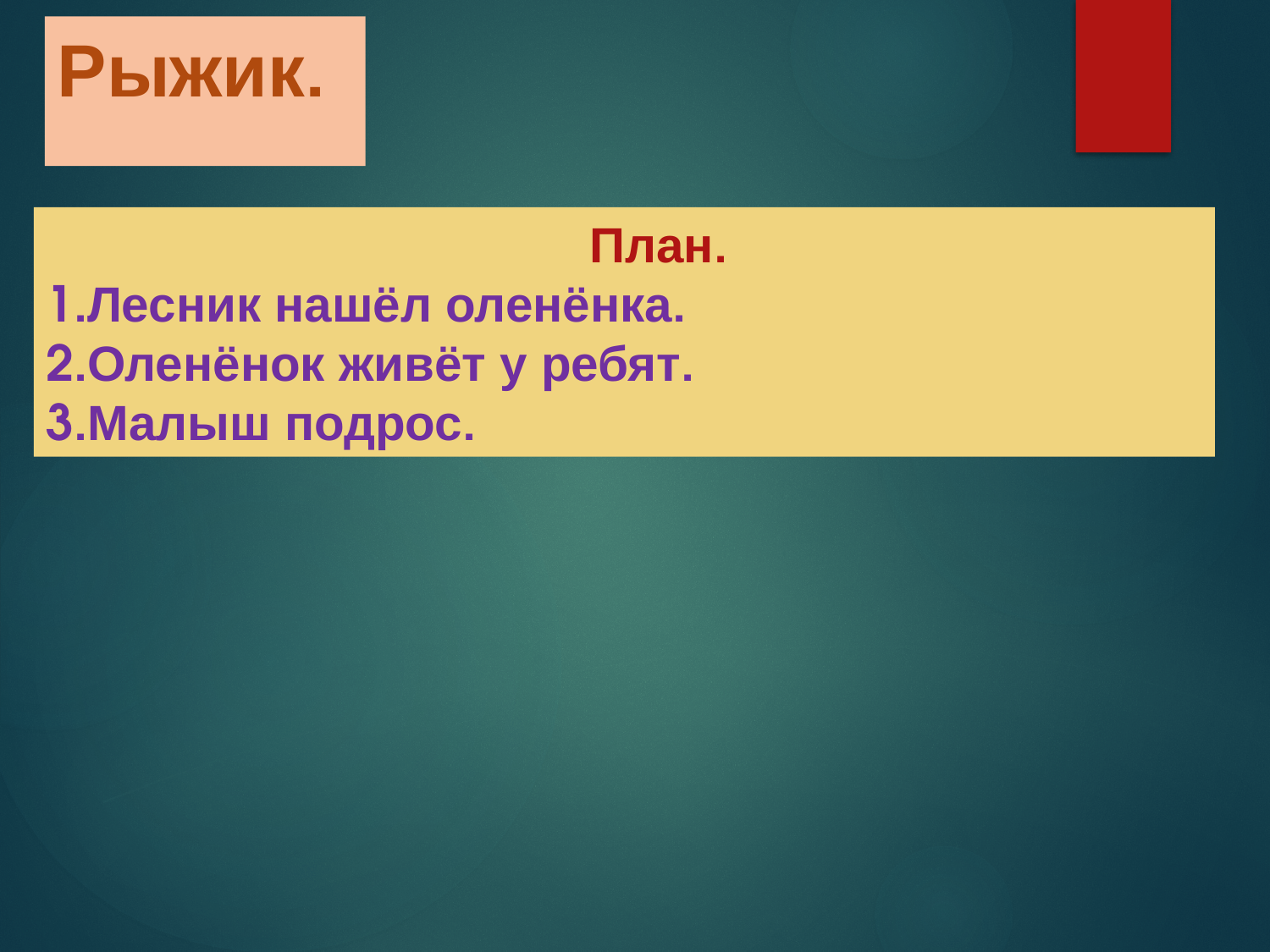

# Рыжик.
     План.
1.Лесник нашёл оленёнка.
2.Оленёнок живёт у ребят.
3.Малыш подрос.